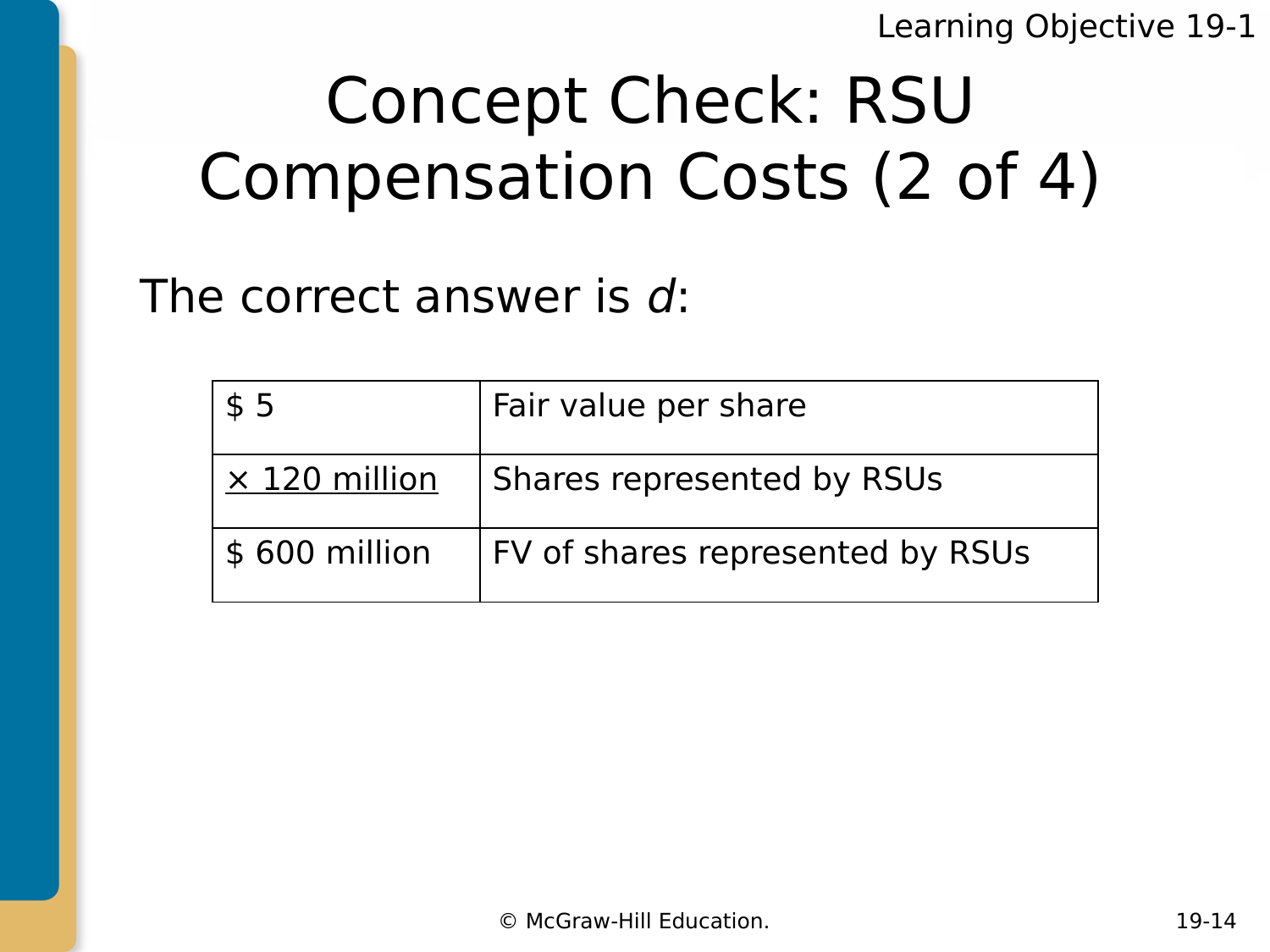

Learning Objective 19-1
# Concept Check: RSU Compensation Costs (2 of 4)
The correct answer is d:
| $ 5 | Fair value per share |
| --- | --- |
| × 120 million | Shares represented by RSUs |
| $ 600 million | FV of shares represented by RSUs |